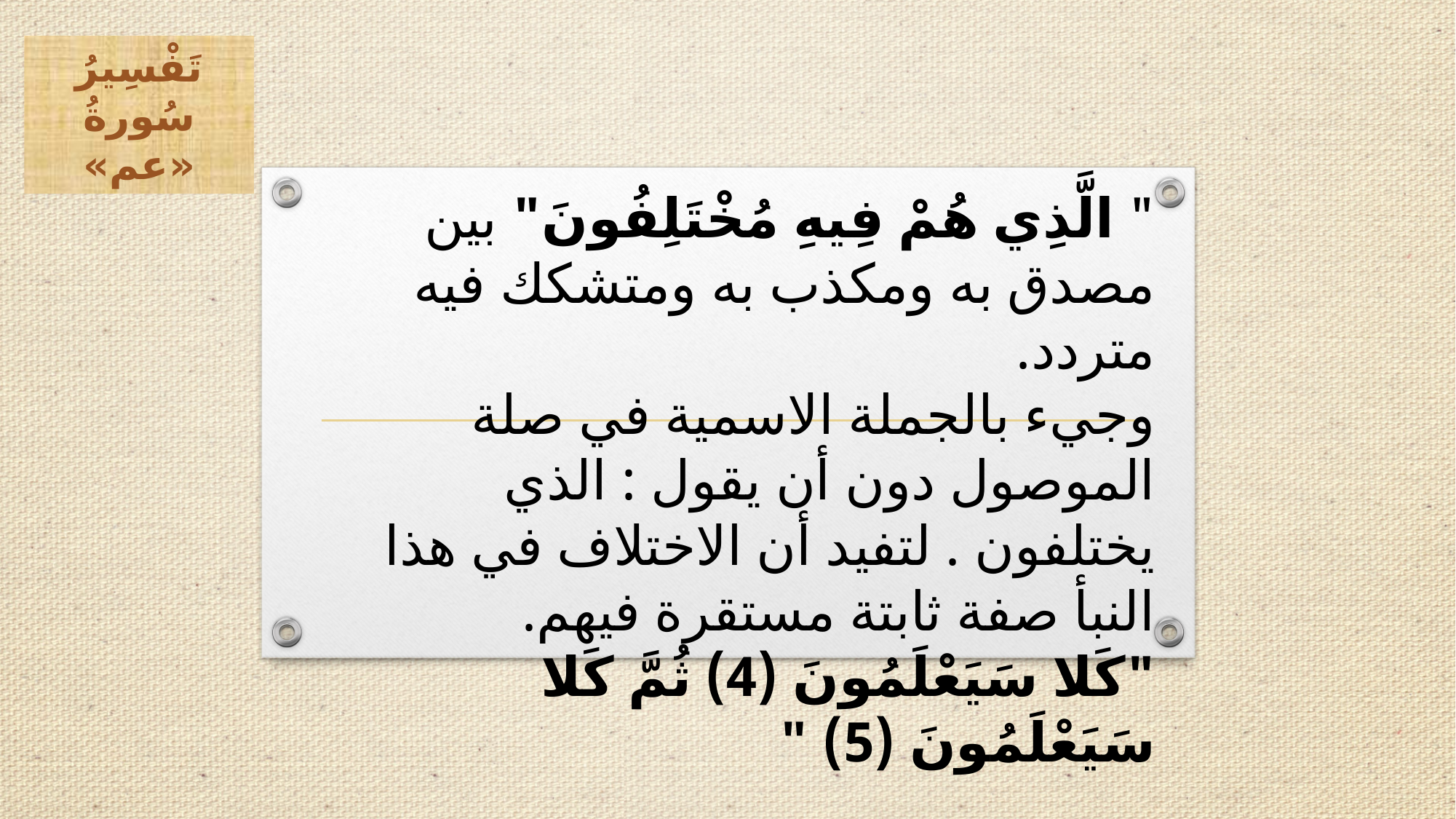

تَفْسِيرُ سُورةُ «عم»
" الَّذِي هُمْ فِيهِ مُخْتَلِفُونَ" بين مصدق به ومكذب به ومتشكك فيه متردد.
وجيء بالجملة الاسمية في صلة الموصول دون أن يقول : الذي يختلفون . لتفيد أن الاختلاف في هذا النبأ صفة ثابتة مستقرة فيهم.
"كَلا سَيَعْلَمُونَ (4) ثُمَّ كَلا سَيَعْلَمُونَ (5) "